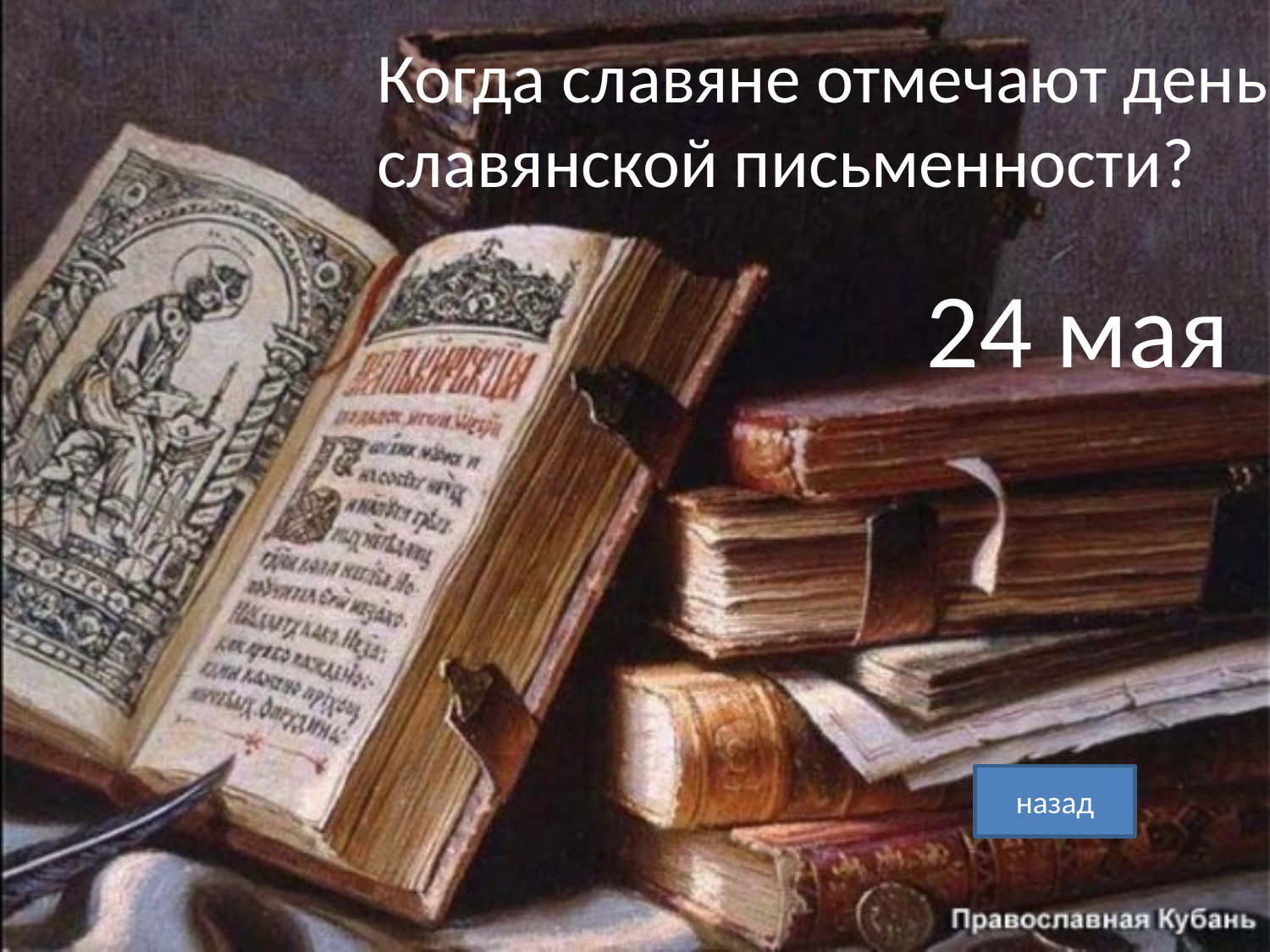

Когда славяне отмечают день славянской письменности?
24 мая
назад